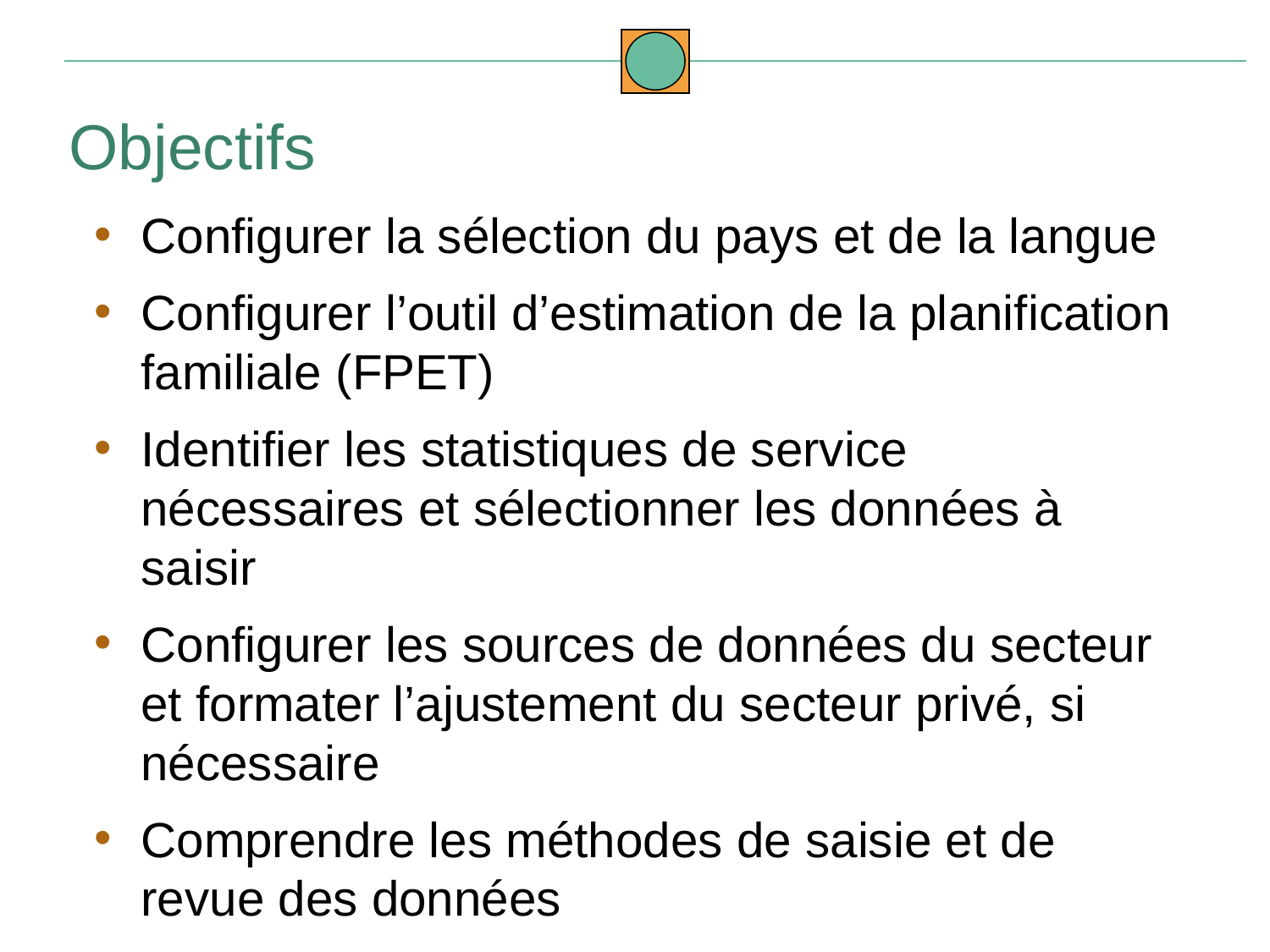

Objectifs
Configurer la sélection du pays et de la langue
Configurer l’outil d’estimation de la planification familiale (FPET)
Identifier les statistiques de service nécessaires et sélectionner les données à saisir
Configurer les sources de données du secteur et formater l’ajustement du secteur privé, si nécessaire
Comprendre les méthodes de saisie et de revue des données